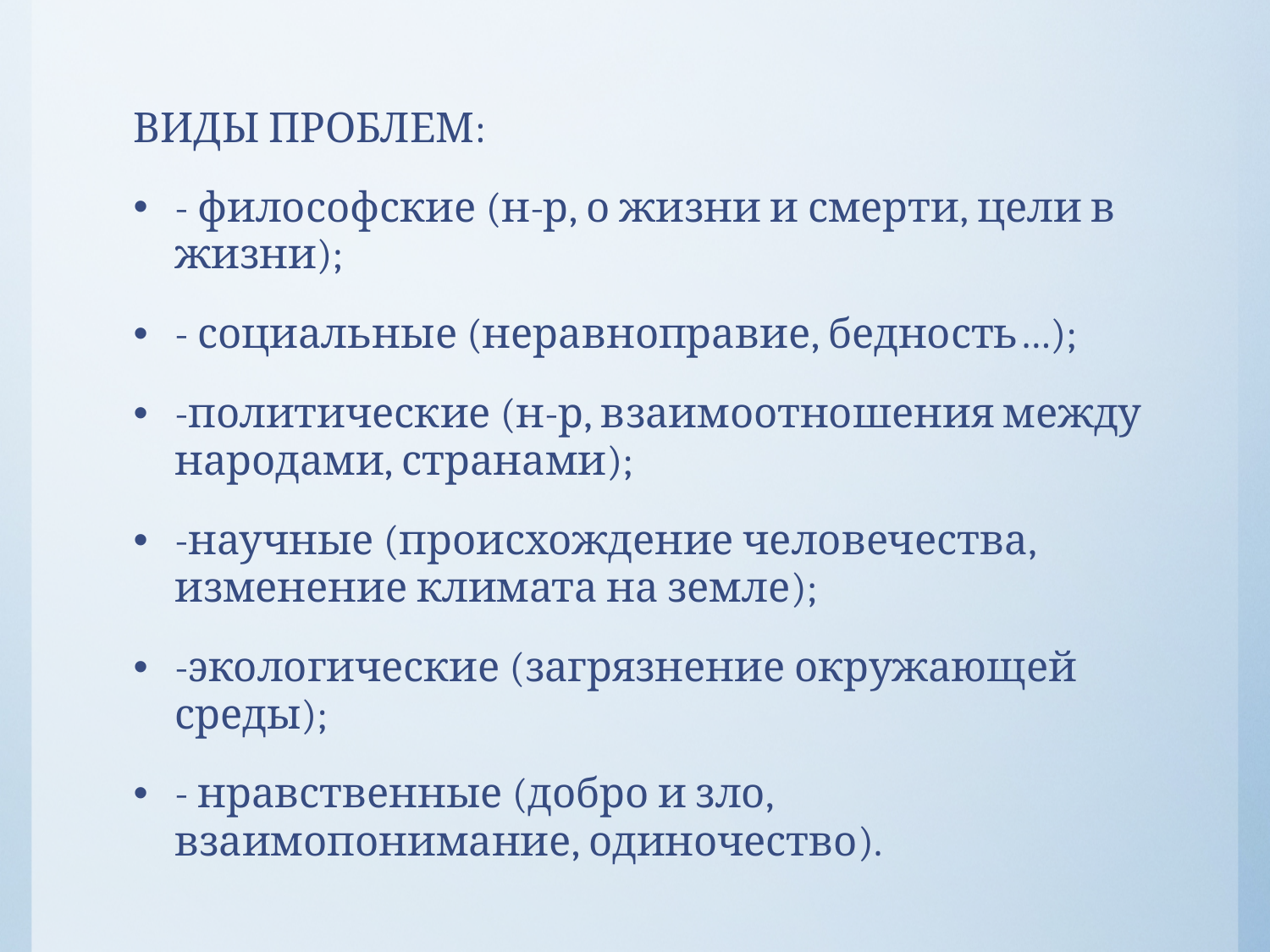

ВИДЫ ПРОБЛЕМ:
- философские (н-р, о жизни и смерти, цели в жизни);
- социальные (неравноправие, бедность…);
-политические (н-р, взаимоотношения между народами, странами);
-научные (происхождение человечества, изменение климата на земле);
-экологические (загрязнение окружающей среды);
- нравственные (добро и зло, взаимопонимание, одиночество).